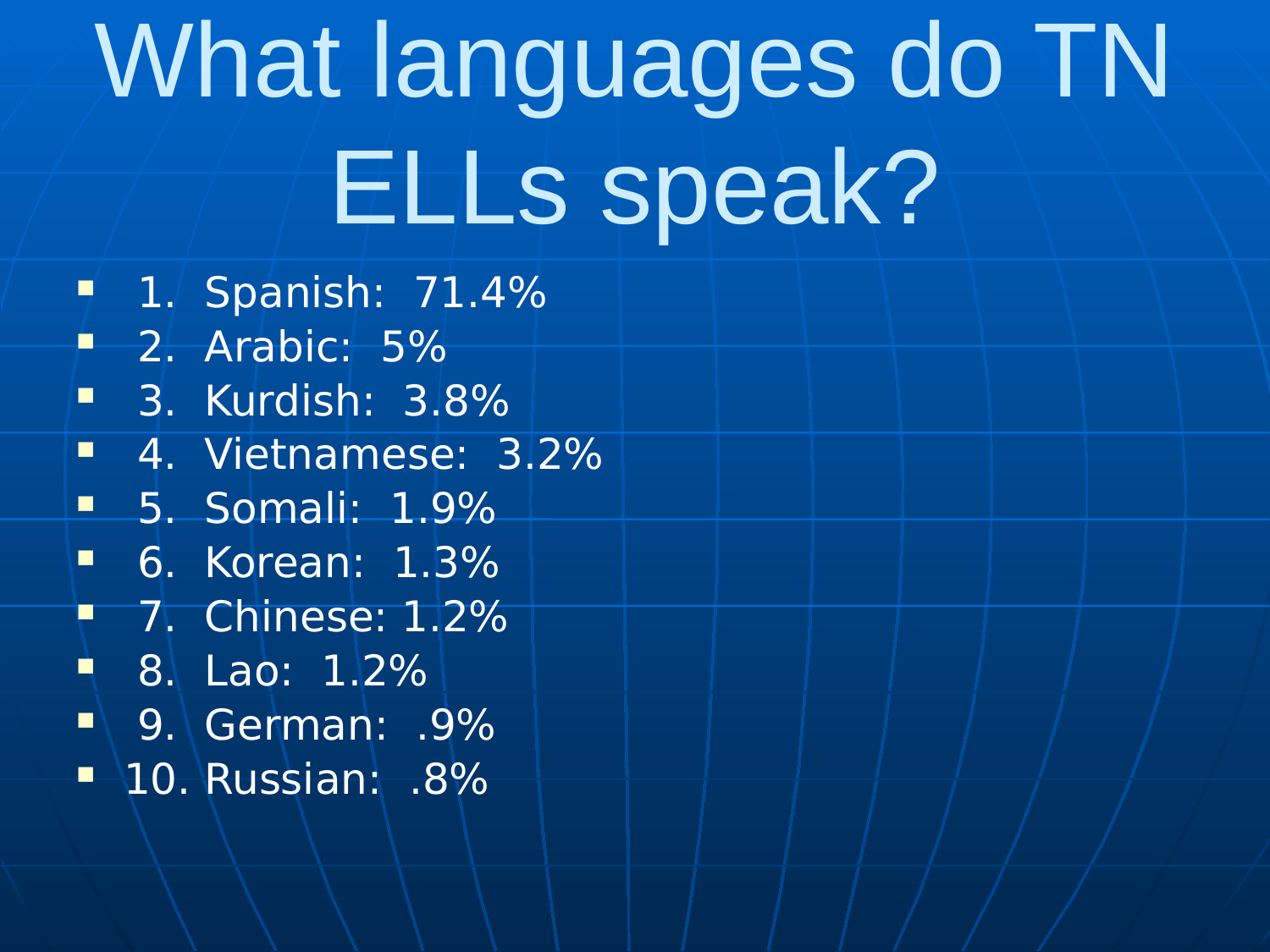

# What languages do TN ELLs speak?
 1.  Spanish:  71.4%
 2.  Arabic:  5%
 3.  Kurdish:  3.8%
 4.  Vietnamese:  3.2%
 5.  Somali:  1.9%
 6.  Korean:  1.3%
 7.  Chinese: 1.2%
 8.  Lao:  1.2%
 9.  German:  .9%
10. Russian:  .8%